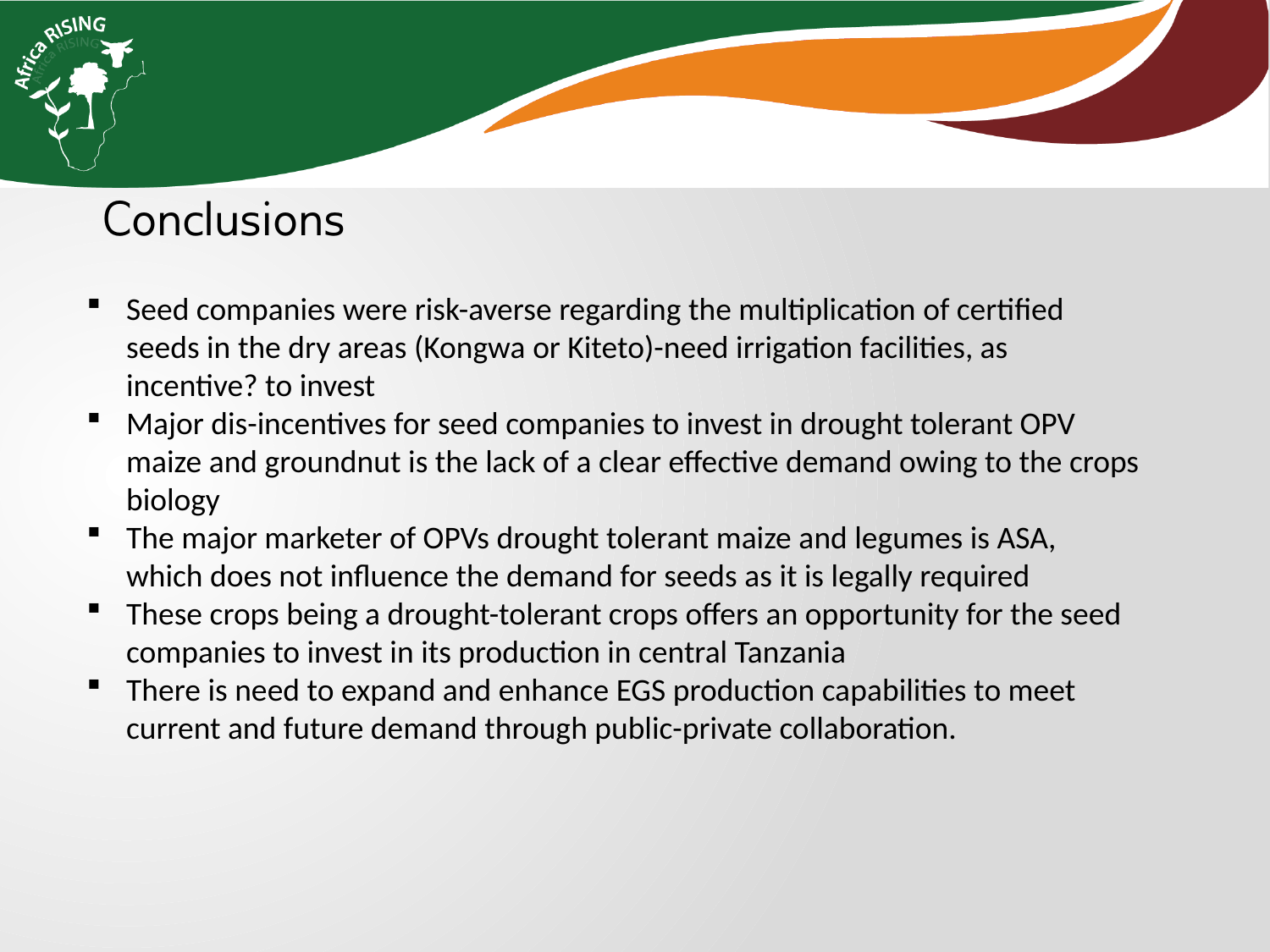

Conclusions

Seed companies were risk-averse regarding the multiplication of certified seeds in the dry areas (Kongwa or Kiteto)-need irrigation facilities, as incentive? to invest
Major dis-incentives for seed companies to invest in drought tolerant OPV maize and groundnut is the lack of a clear effective demand owing to the crops biology
The major marketer of OPVs drought tolerant maize and legumes is ASA, which does not influence the demand for seeds as it is legally required
These crops being a drought-tolerant crops offers an opportunity for the seed companies to invest in its production in central Tanzania
There is need to expand and enhance EGS production capabilities to meet current and future demand through public-private collaboration.